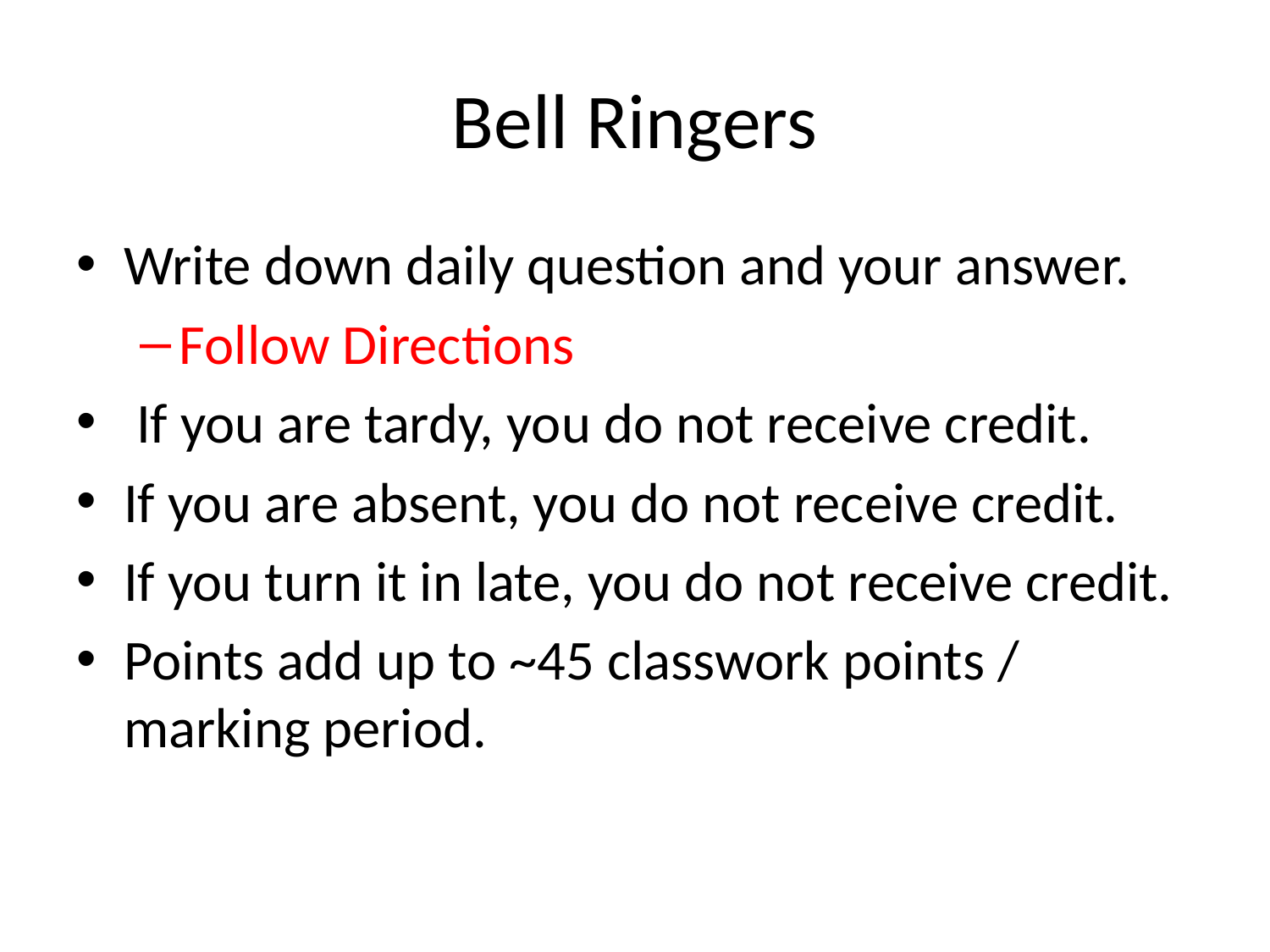

# Bell Ringers
Write down daily question and your answer.
Follow Directions
 If you are tardy, you do not receive credit.
If you are absent, you do not receive credit.
If you turn it in late, you do not receive credit.
Points add up to ~45 classwork points / marking period.